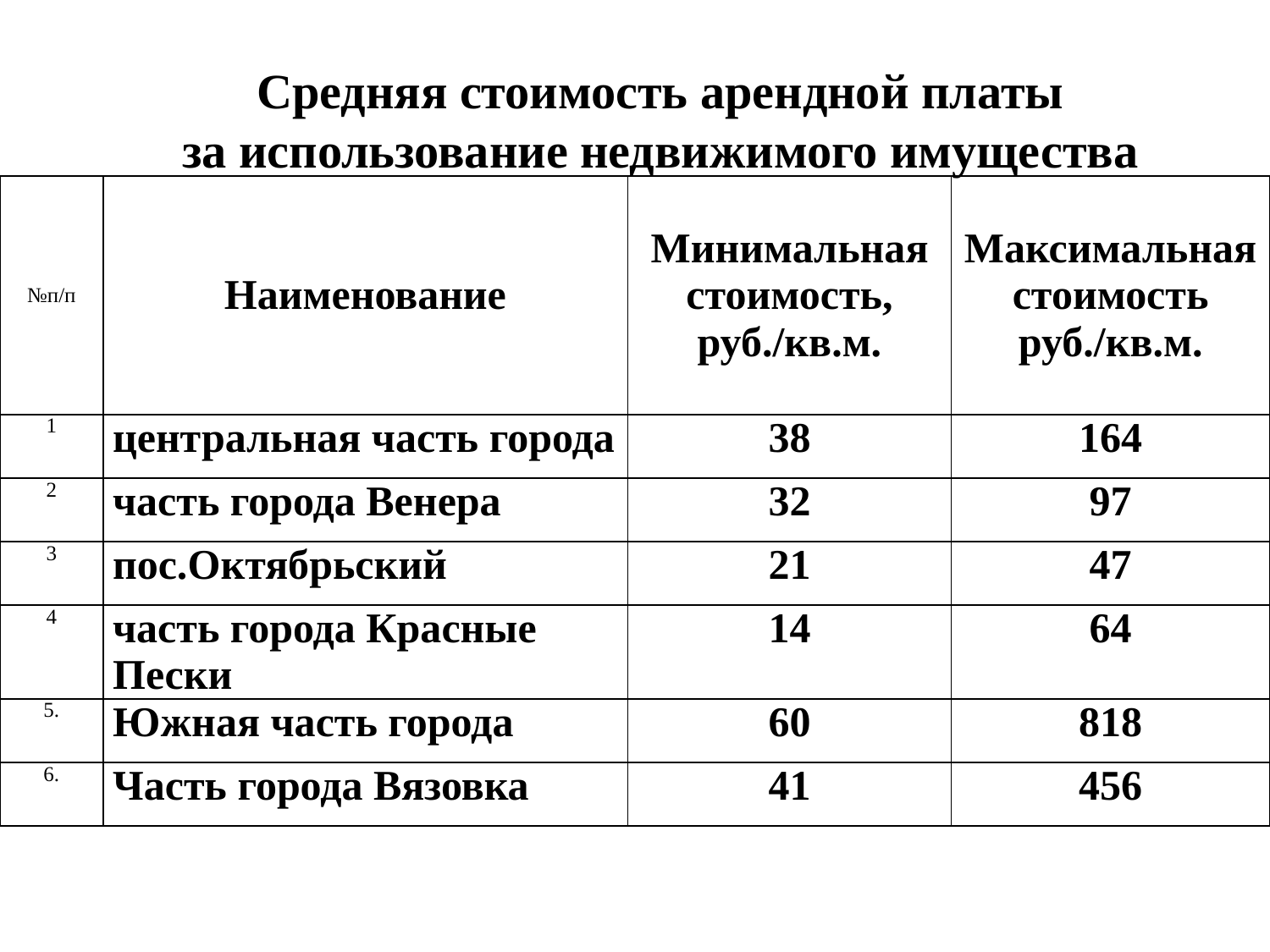

Средняя стоимость арендной платы
за использование недвижимого имущества

| №п/п | Наименование | Минимальная стоимость, руб./кв.м. | Максимальная стоимость руб./кв.м. |
| --- | --- | --- | --- |
| 1 | центральная часть города | 38 | 164 |
| 2 | часть города Венера | 32 | 97 |
| 3 | пос.Октябрьский | 21 | 47 |
| 4 | часть города Красные Пески | 14 | 64 |
| 5. | Южная часть города | 60 | 818 |
| 6. | Часть города Вязовка | 41 | 456 |